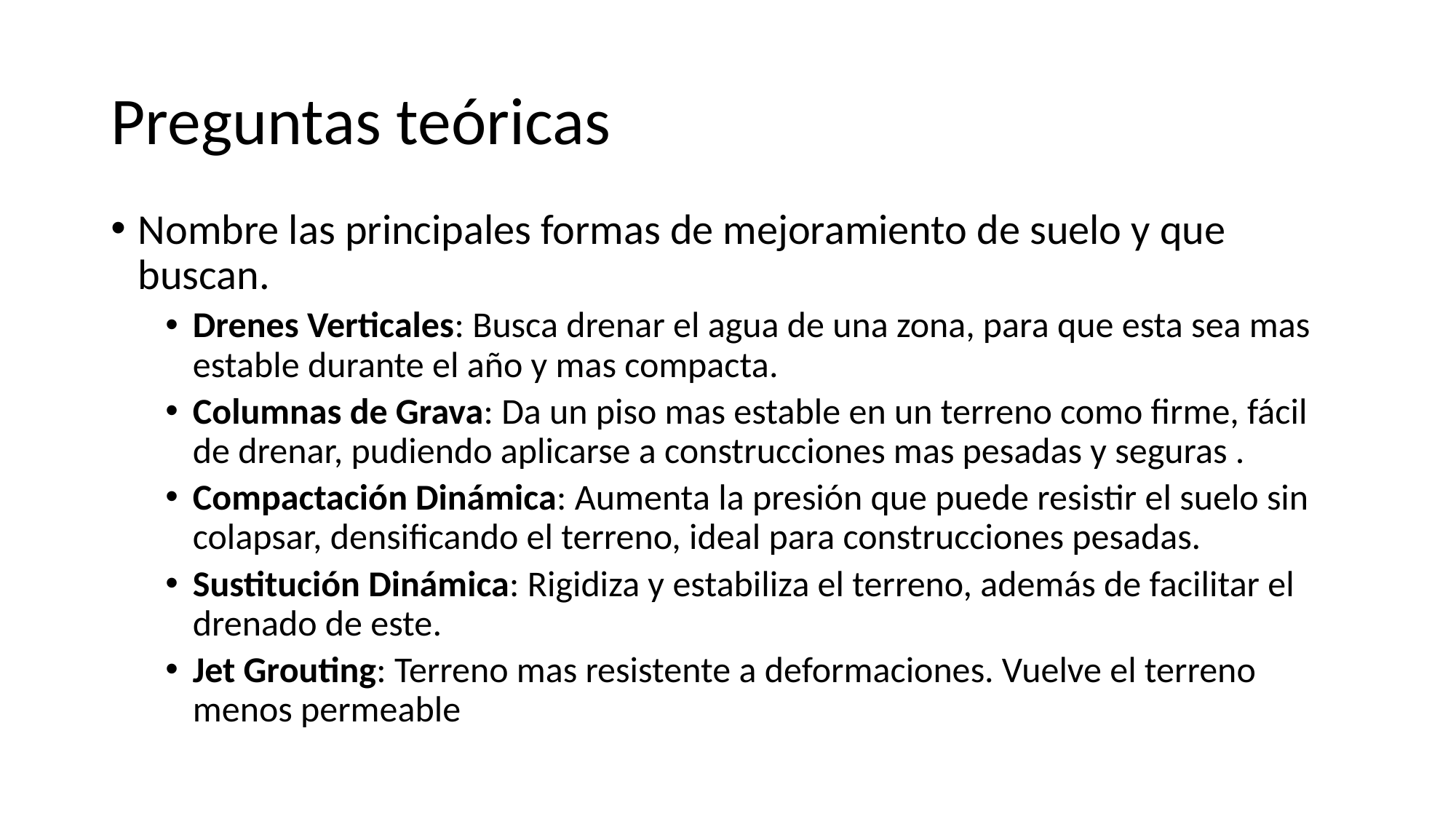

# Preguntas teóricas
Nombre las principales formas de mejoramiento de suelo y que buscan.
Drenes Verticales: Busca drenar el agua de una zona, para que esta sea mas estable durante el año y mas compacta.
Columnas de Grava: Da un piso mas estable en un terreno como firme, fácil de drenar, pudiendo aplicarse a construcciones mas pesadas y seguras .
Compactación Dinámica: Aumenta la presión que puede resistir el suelo sin colapsar, densificando el terreno, ideal para construcciones pesadas.
Sustitución Dinámica: Rigidiza y estabiliza el terreno, además de facilitar el drenado de este.
Jet Grouting: Terreno mas resistente a deformaciones. Vuelve el terreno menos permeable